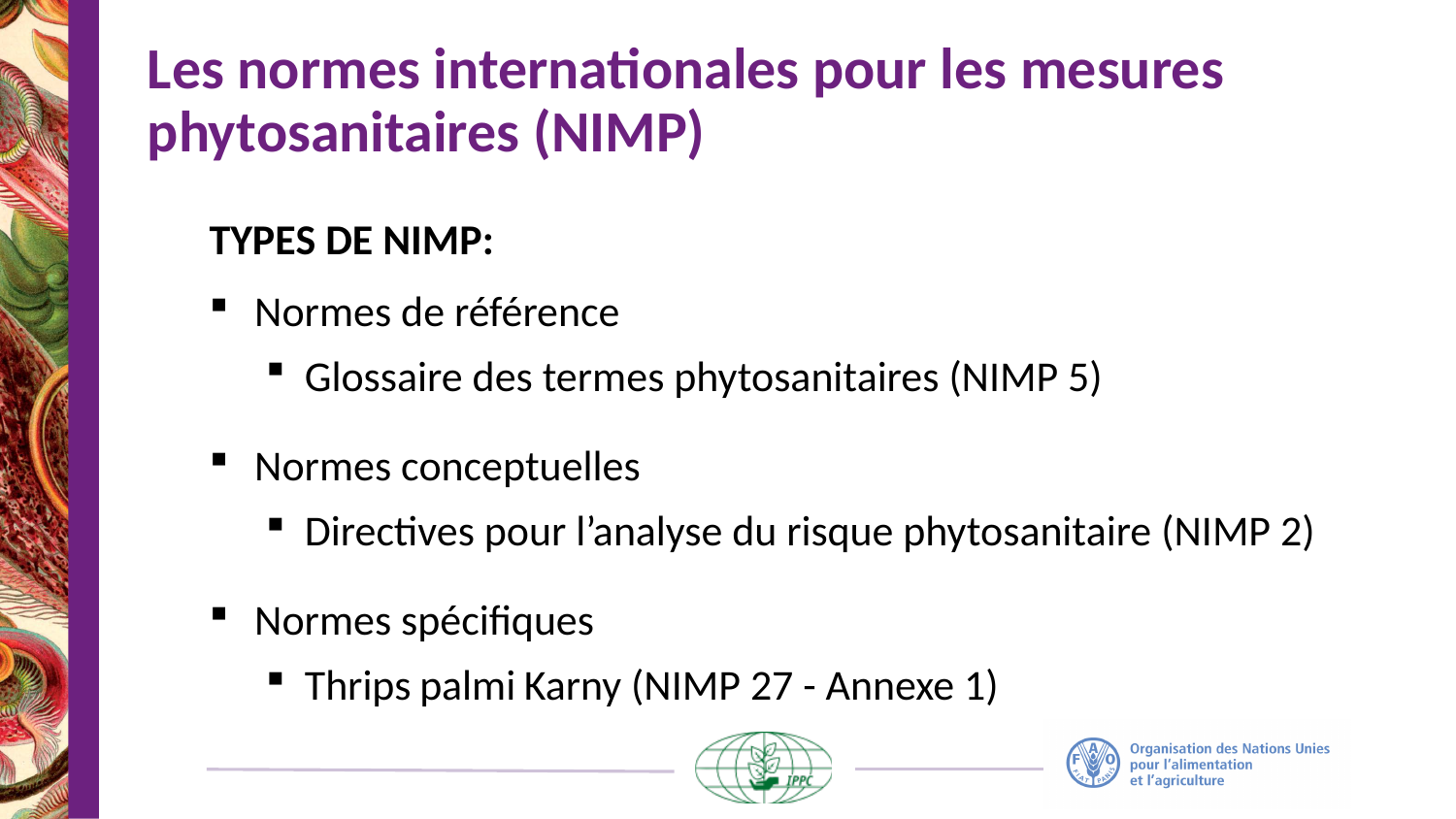

Les normes internationales pour les mesures phytosanitaires (NIMP)

TYPES DE NIMP:
Normes de référence
Glossaire des termes phytosanitaires (NIMP 5)
Normes conceptuelles
Directives pour l’analyse du risque phytosanitaire (NIMP 2)
Normes spécifiques
Thrips palmi Karny (NIMP 27 - Annexe 1)